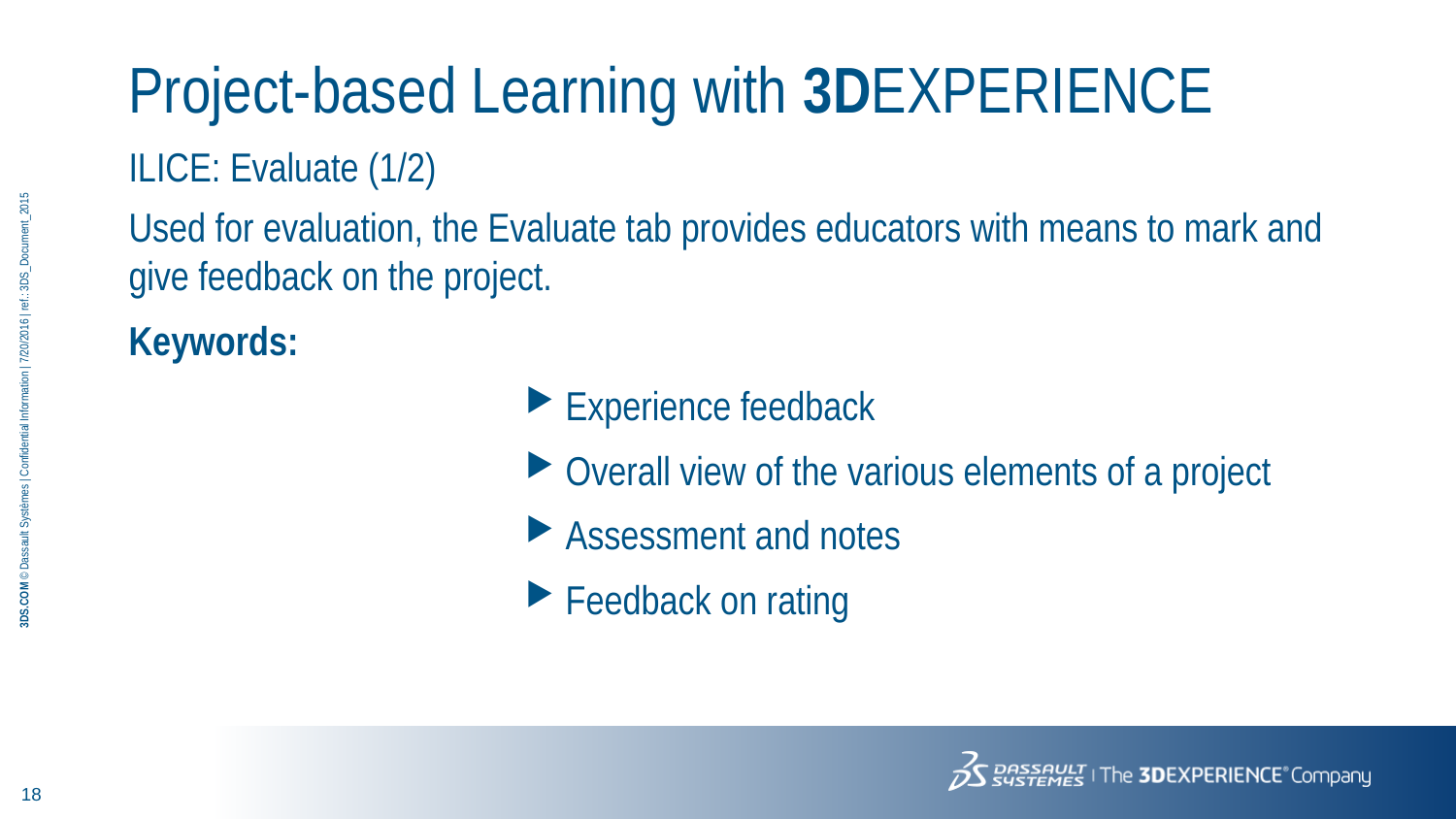

# Project-based Learning with 3DEXPERIENCE
ILICE: Evaluate (1/2)
Used for evaluation, the Evaluate tab provides educators with means to mark and give feedback on the project.
Keywords:
Experience feedback
Overall view of the various elements of a project
Assessment and notes
Feedback on rating